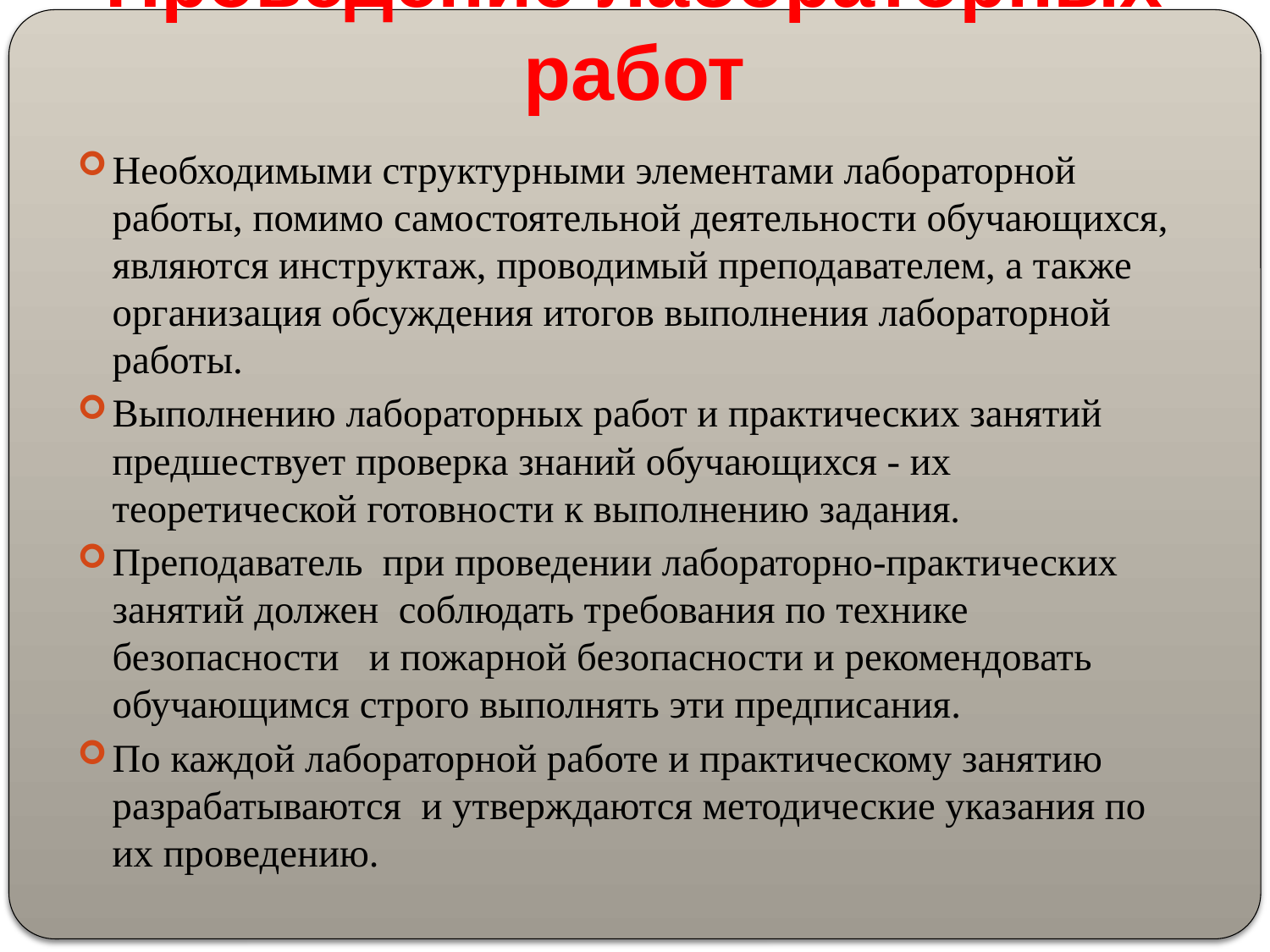

# Проведение лабораторных работ

Необходимыми структурными элементами лабораторной работы, помимо самостоятельной деятельности обучающихся, являются инструктаж, проводимый преподавателем, а также организация обсуждения итогов выполнения лабораторной работы.
Выполнению лабораторных работ и практических занятий предшествует проверка знаний обучающихся - их теоретической готовности к выполнению задания.
Преподаватель  при проведении лабораторно-практических занятий должен  соблюдать требования по технике безопасности   и пожарной безопасности и рекомендовать обучающимся строго выполнять эти предписания.
По каждой лабораторной работе и практическому занятию   разрабатываются  и утверждаются методические указания по их проведению.